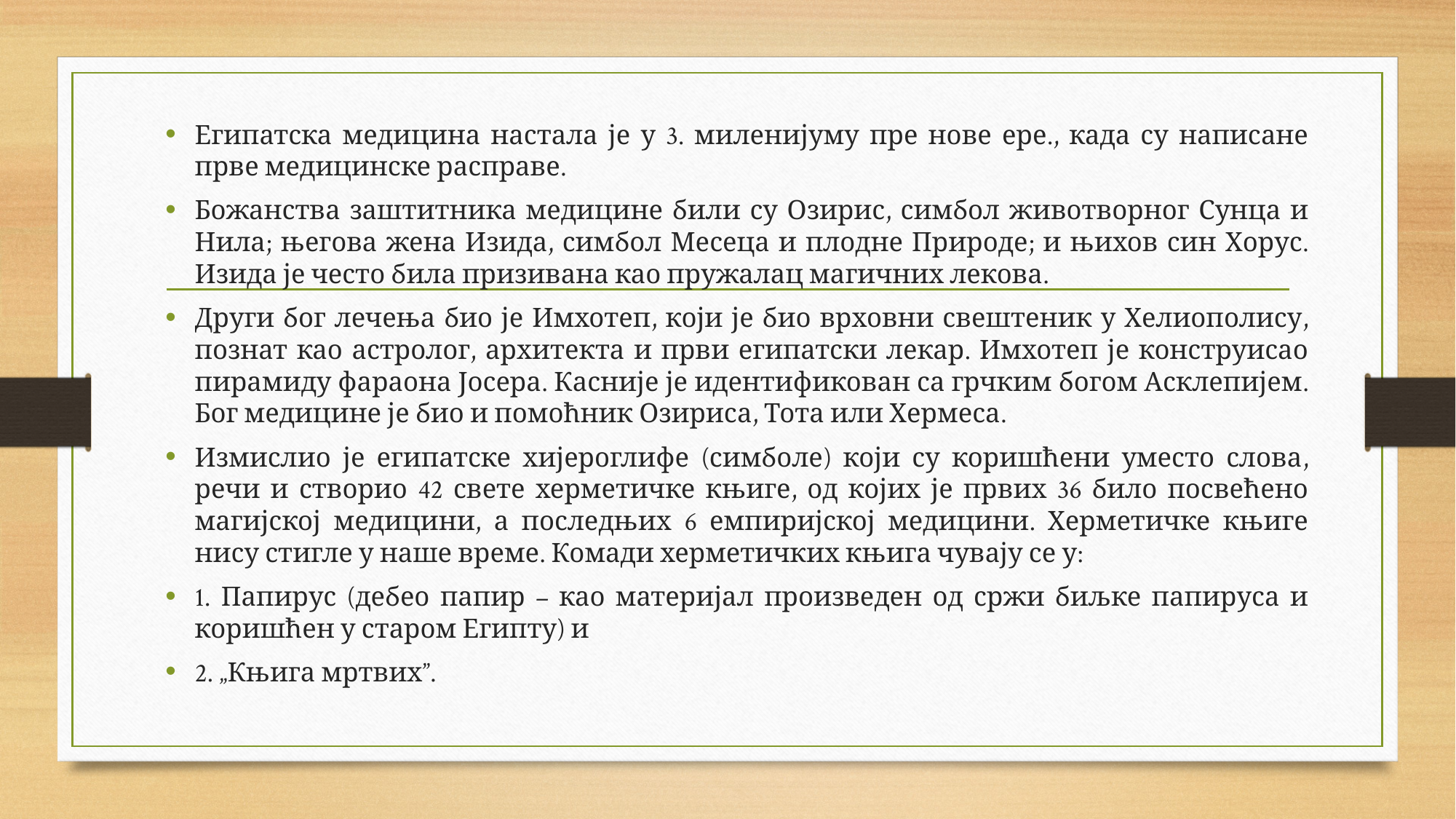

Египатска медицина настала је у 3. миленијуму пре нове ере., када су написане прве медицинске расправе.
Божанства заштитника медицине били су Озирис, симбол животворног Сунца и Нила; његова жена Изида, симбол Месеца и плодне Природе; и њихов син Хорус. Изида је често била призивана као пружалац магичних лекова.
Други бог лечења био је Имхотеп, који је био врховни свештеник у Хелиополису, познат као астролог, архитекта и први египатски лекар. Имхотеп је конструисао пирамиду фараона Јосера. Касније је идентификован са грчким богом Асклепијем. Бог медицине је био и помоћник Озириса, Тота или Хермеса.
Измислио је египатске хијероглифе (симболе) који су коришћени уместо слова, речи и створио 42 свете херметичке књиге, од којих је првих 36 било посвећено магијској медицини, а последњих 6 емпиријској медицини. Херметичке књиге нису стигле у наше време. Комади херметичких књига чувају се у:
1. Папирус (дебео папир – као материјал произведен од сржи биљке папируса и коришћен у старом Египту) и
2. „Књига мртвих”.